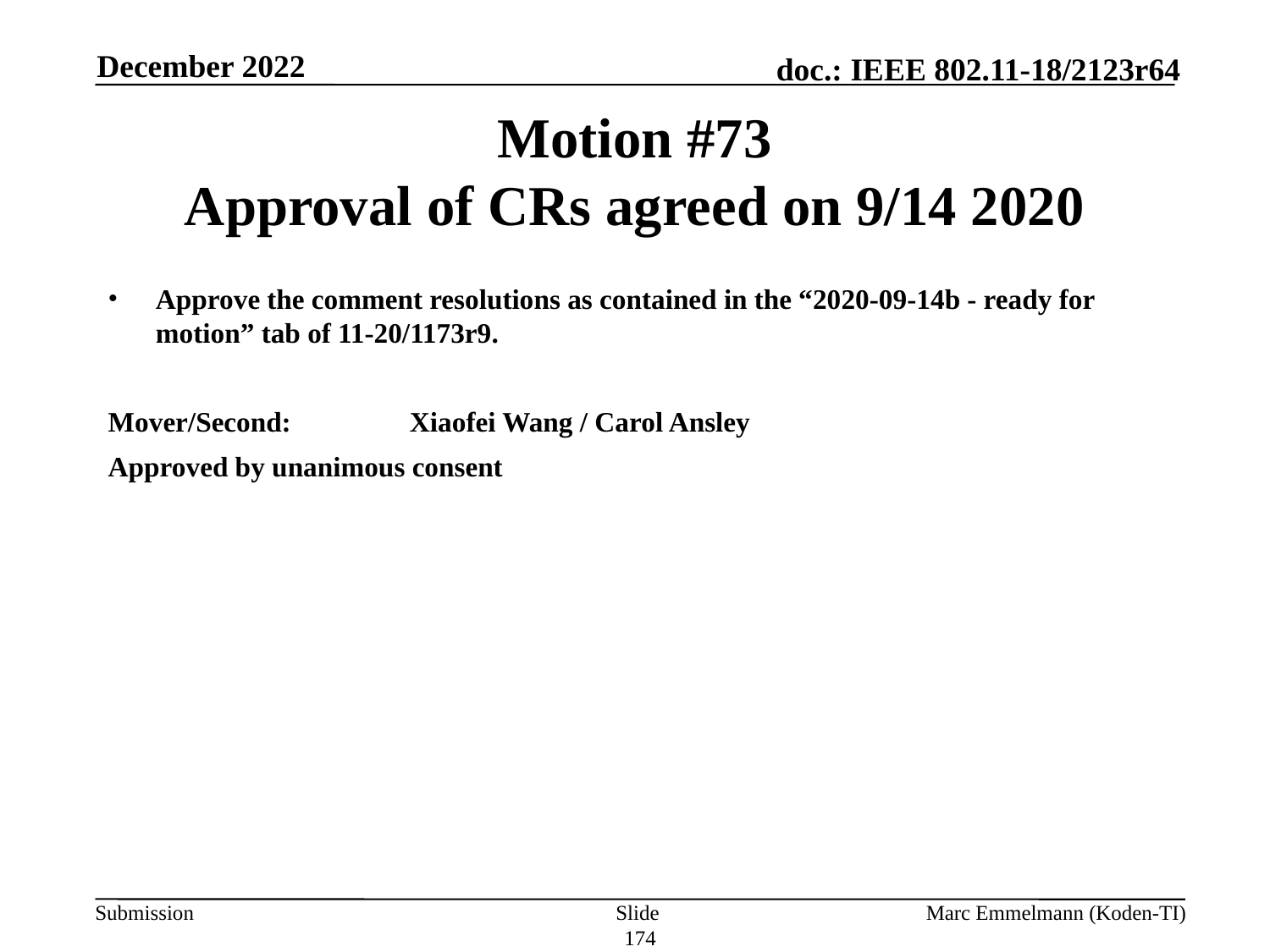

December 2022
# Motion #73 Approval of CRs agreed on 9/14 2020
Approve the comment resolutions as contained in the “2020-09-14b - ready for motion” tab of 11-20/1173r9.

Mover/Second:	Xiaofei Wang / Carol Ansley
Approved by unanimous consent
Slide 174
Marc Emmelmann (Koden-TI)